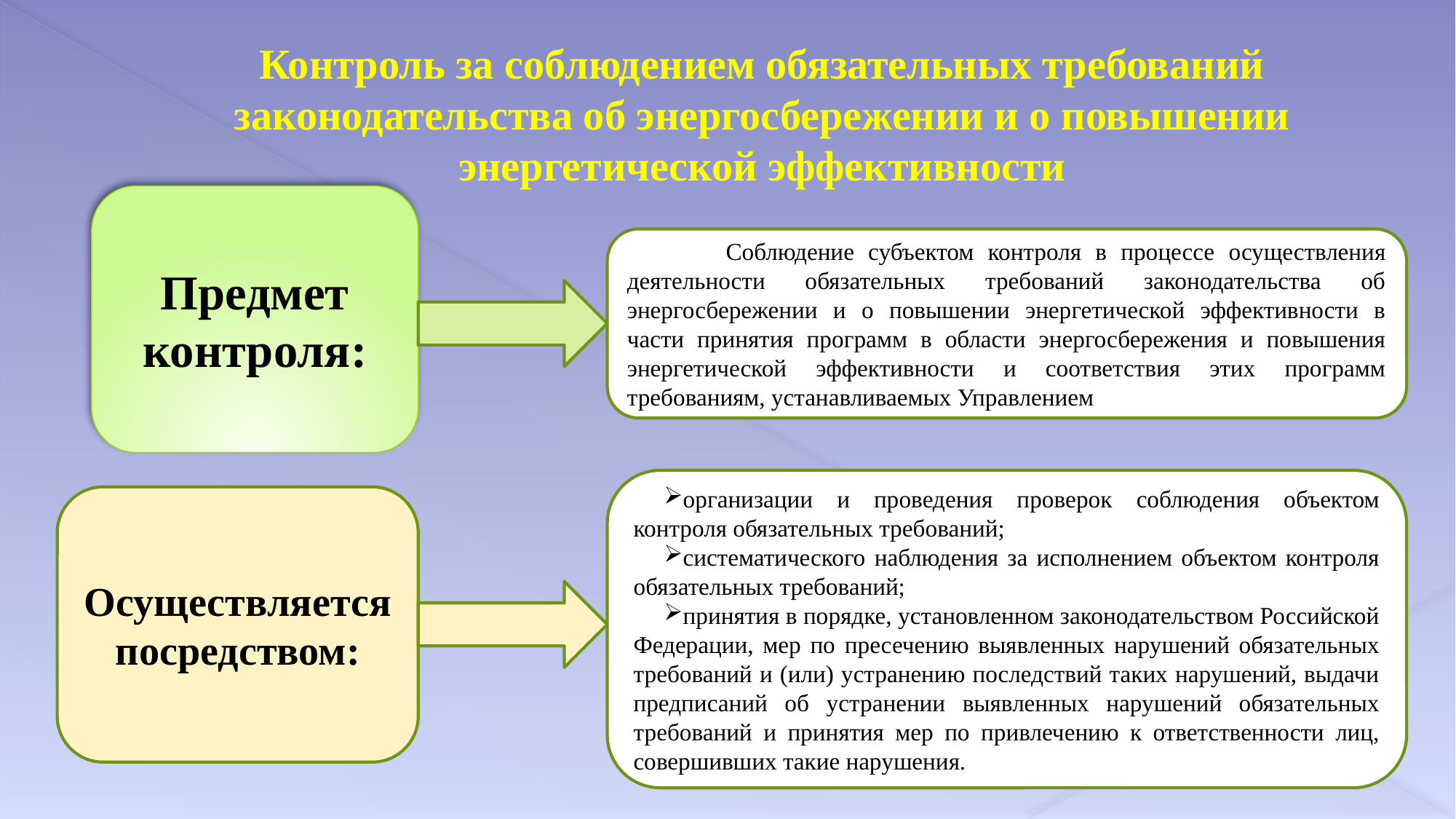

Контроль за соблюдением обязательных требований законодательства об энергосбережении и о повышении энергетической эффективности
Предмет
контроля:
       Соблюдение субъектом контроля в процессе осуществления деятельности обязательных требований законодательства об энергосбережении и о повышении энергетической эффективности в части принятия программ в области энергосбережения и повышения энергетической эффективности и соответствия этих программ требованиям, устанавливаемых Управлением

организации и проведения проверок соблюдения объектом контроля обязательных требований;
систематического наблюдения за исполнением объектом контроля обязательных требований;
принятия в порядке, установленном законодательством Российской Федерации, мер по пресечению выявленных нарушений обязательных требований и (или) устранению последствий таких нарушений, выдачи предписаний об устранении выявленных нарушений обязательных требований и принятия мер по привлечению к ответственности лиц, совершивших такие нарушения.
Осуществляется
посредством: